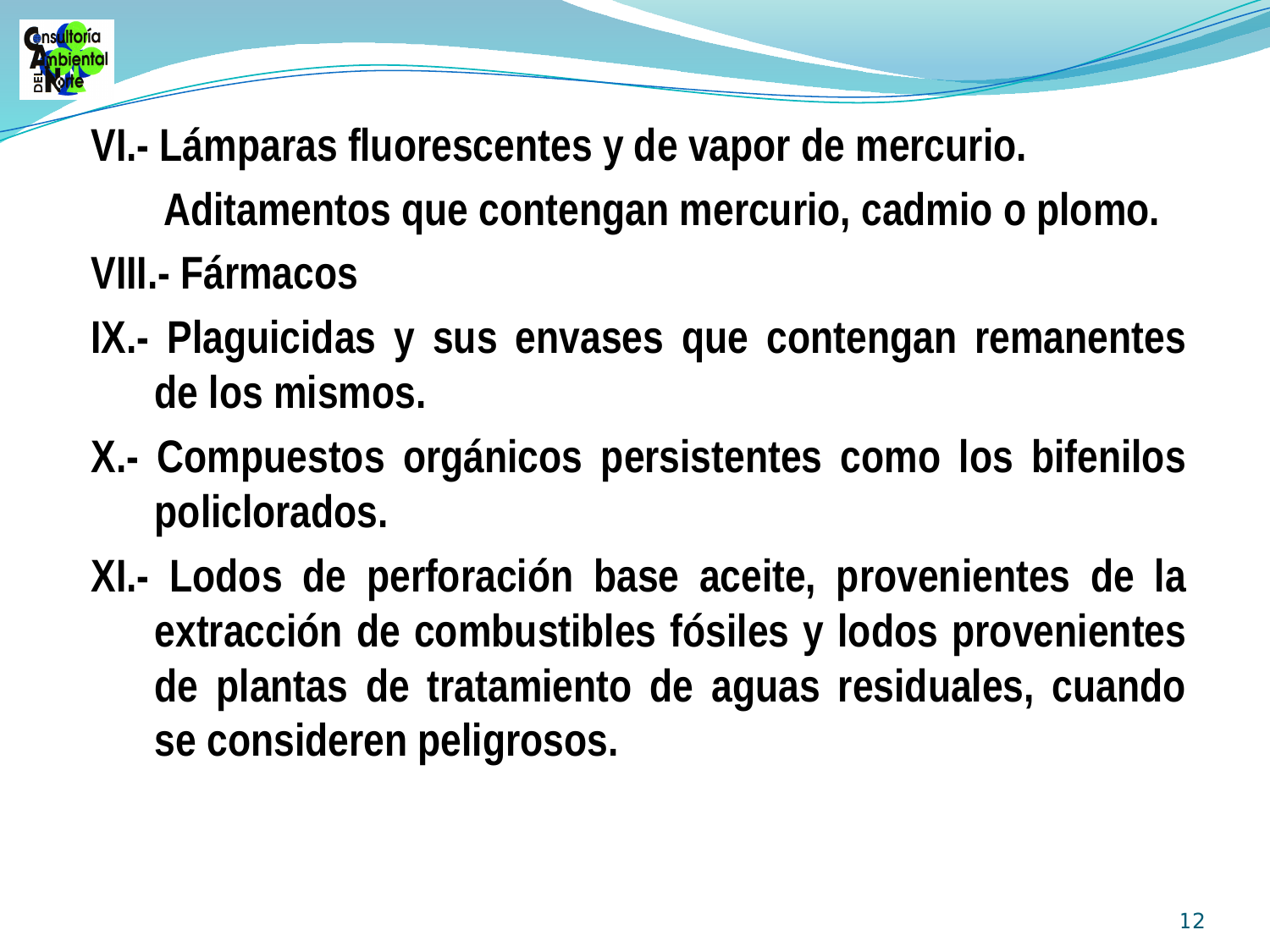

VI.- Lámparas fluorescentes y de vapor de mercurio.
       Aditamentos que contengan mercurio, cadmio o plomo.
VIII.- Fármacos
IX.- Plaguicidas y sus envases que contengan remanentes de los mismos.
X.- Compuestos orgánicos persistentes como los bifenilos policlorados.
XI.- Lodos de perforación base aceite, provenientes de la extracción de combustibles fósiles y lodos provenientes de plantas de tratamiento de aguas residuales, cuando se consideren peligrosos.
12